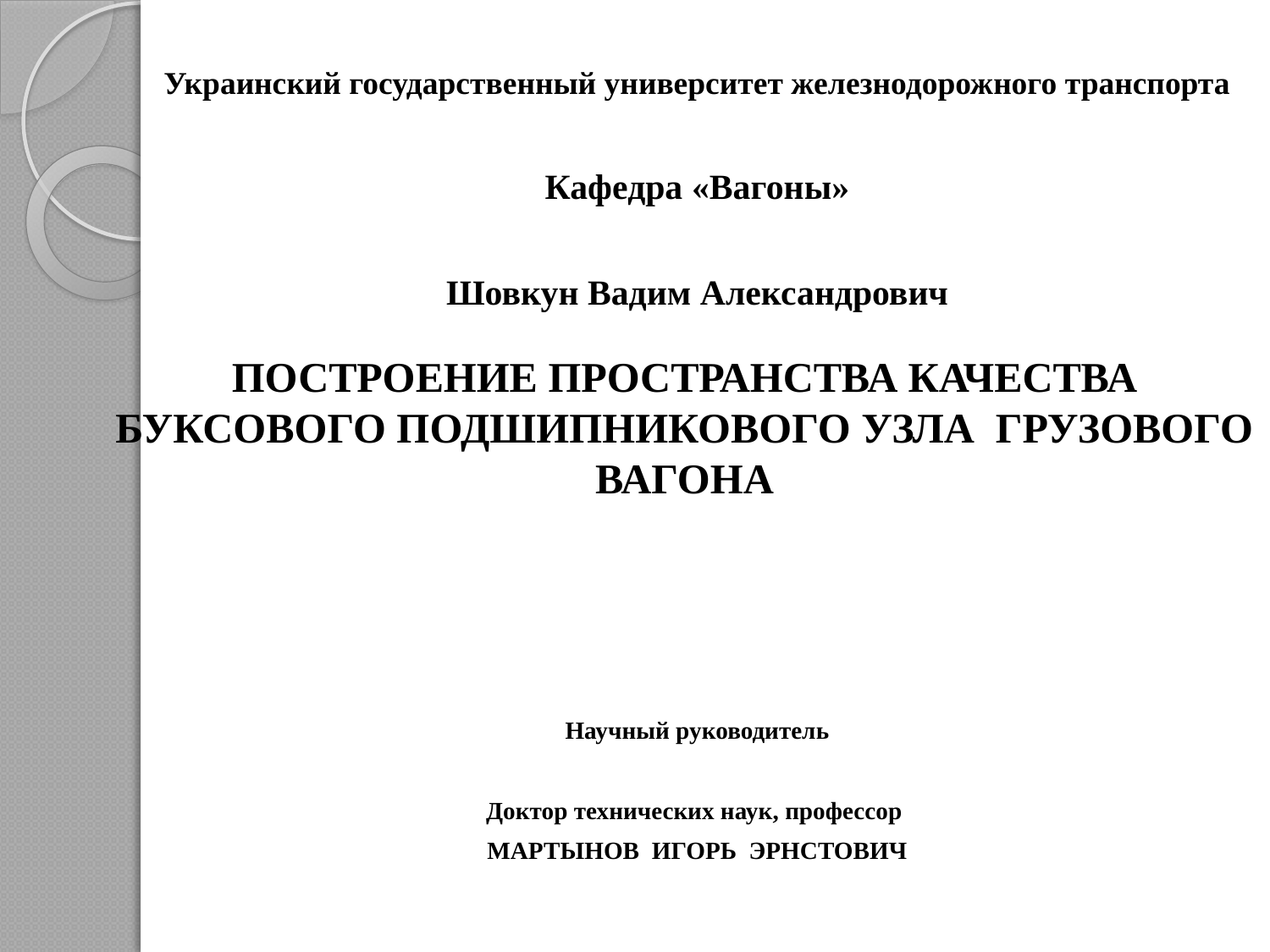

Украинский государственный университет железнодорожного транспорта

Кафедра «Вагоны»

Шовкун Вадим Александрович

Научный руководитель

Доктор технических наук, профессор
МАРТыНОВ  Игорь  Эрнстович

Построение пространства качества буксового подшипникового узла  грузового вагона